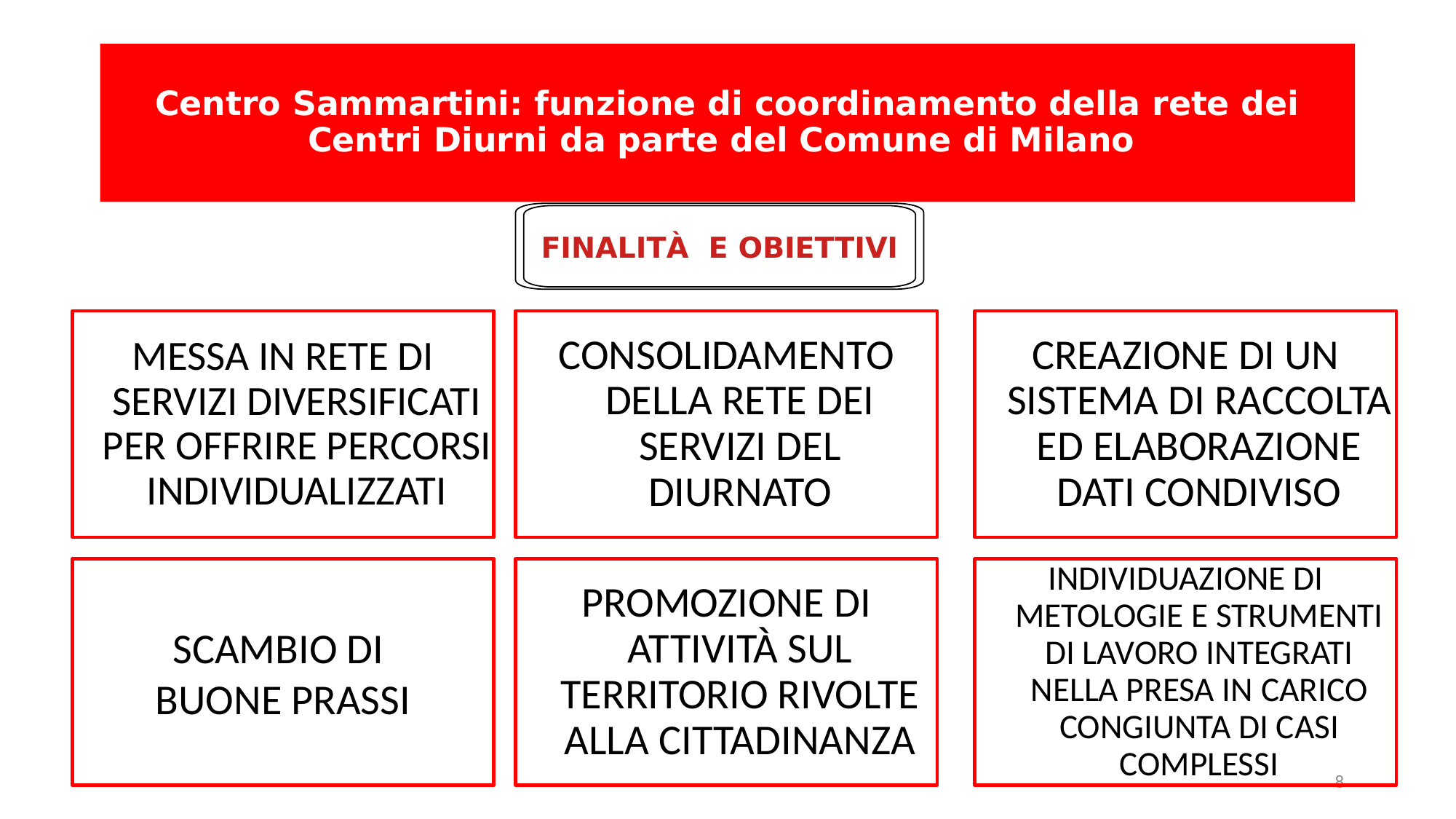

# Centro Sammartini: funzione di coordinamento della rete dei Centri Diurni da parte del Comune di Milano

FINALITÀ  E OBIETTIVI

MESSA IN RETE DI SERVIZI DIVERSIFICATI PER OFFRIRE PERCORSI INDIVIDUALIZZATI
CONSOLIDAMENTO DELLA RETE DEI SERVIZI DEL DIURNATO
CREAZIONE DI UN SISTEMA DI RACCOLTA ED ELABORAZIONE DATI CONDIVISO
SCAMBIO DI
BUONE PRASSI
PROMOZIONE DI ATTIVITÀ SUL TERRITORIO RIVOLTE ALLA CITTADINANZA
INDIVIDUAZIONE DI METOLOGIE E STRUMENTI DI LAVORO INTEGRATI NELLA PRESA IN CARICO CONGIUNTA DI CASI COMPLESSI
8